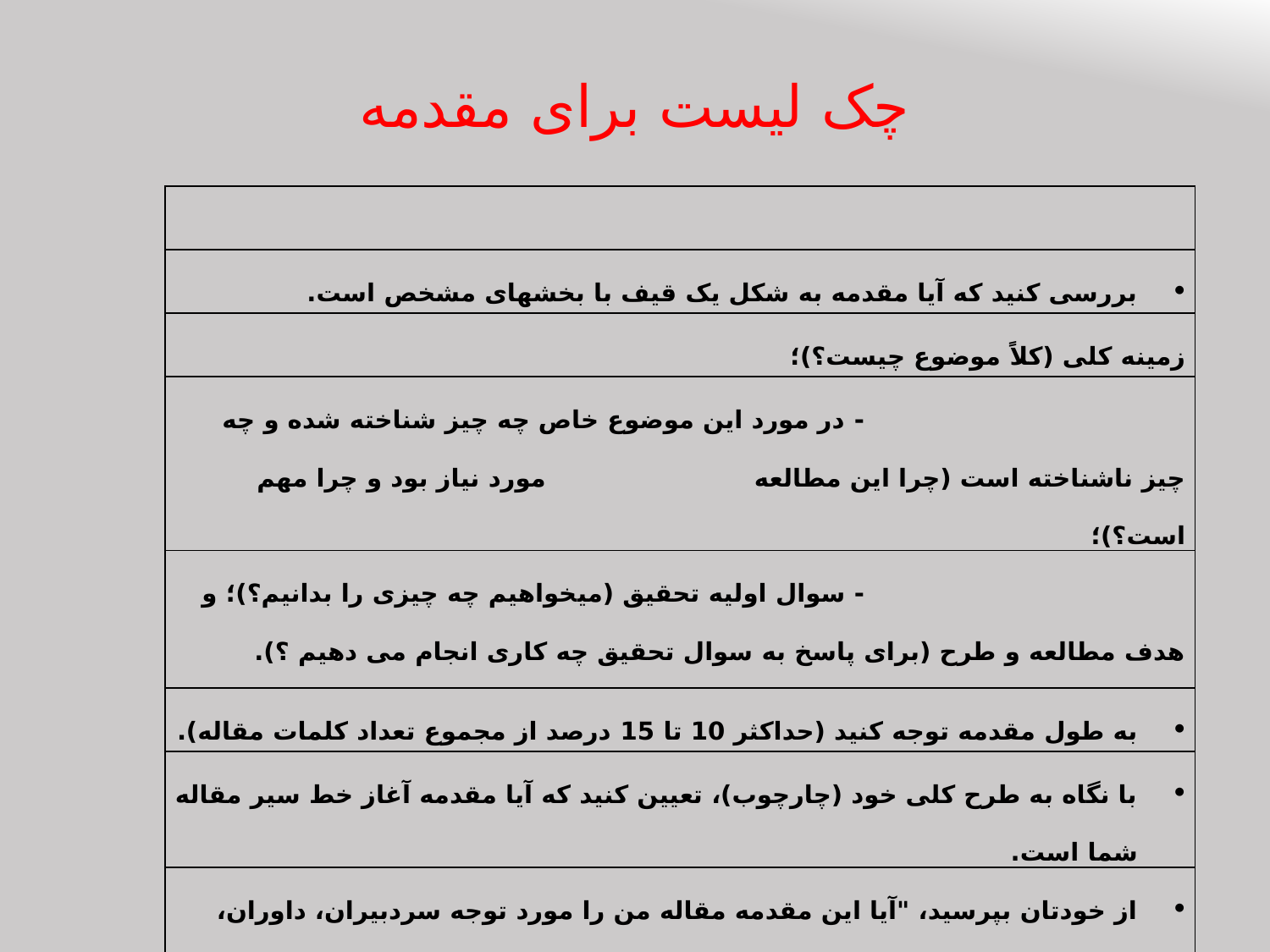

# چک لیست برای مقدمه
|  |
| --- |
| بررسی کنید که آیا مقدمه به شکل یک قیف با بخشهای مشخص است. |
| زمینه کلی (کلاً موضوع چیست؟)؛ |
| - در مورد این موضوع خاص چه چیز شناخته شده و چه چیز ناشناخته است (چرا این مطالعه مورد نیاز بود و چرا مهم است؟)؛ |
| - سوال اولیه تحقیق (می‎خواهیم چه چیزی را بدانیم؟)؛ و هدف مطالعه و طرح (برای پاسخ به سوال تحقیق چه کاری انجام می دهیم ؟). |
| به طول مقدمه توجه کنید (حداکثر 10 تا 15 درصد از مجموع تعداد کلمات مقاله). |
| با نگاه به طرح کلی خود (چارچوب)، تعیین کنید که آیا مقدمه آغاز خط سیر مقاله شما است. |
| از خودتان بپرسید، "آیا این مقدمه مقاله من را مورد توجه سردبیران، داوران، خوانندگان، و رسانه ها قرار می‎دهد؟" |